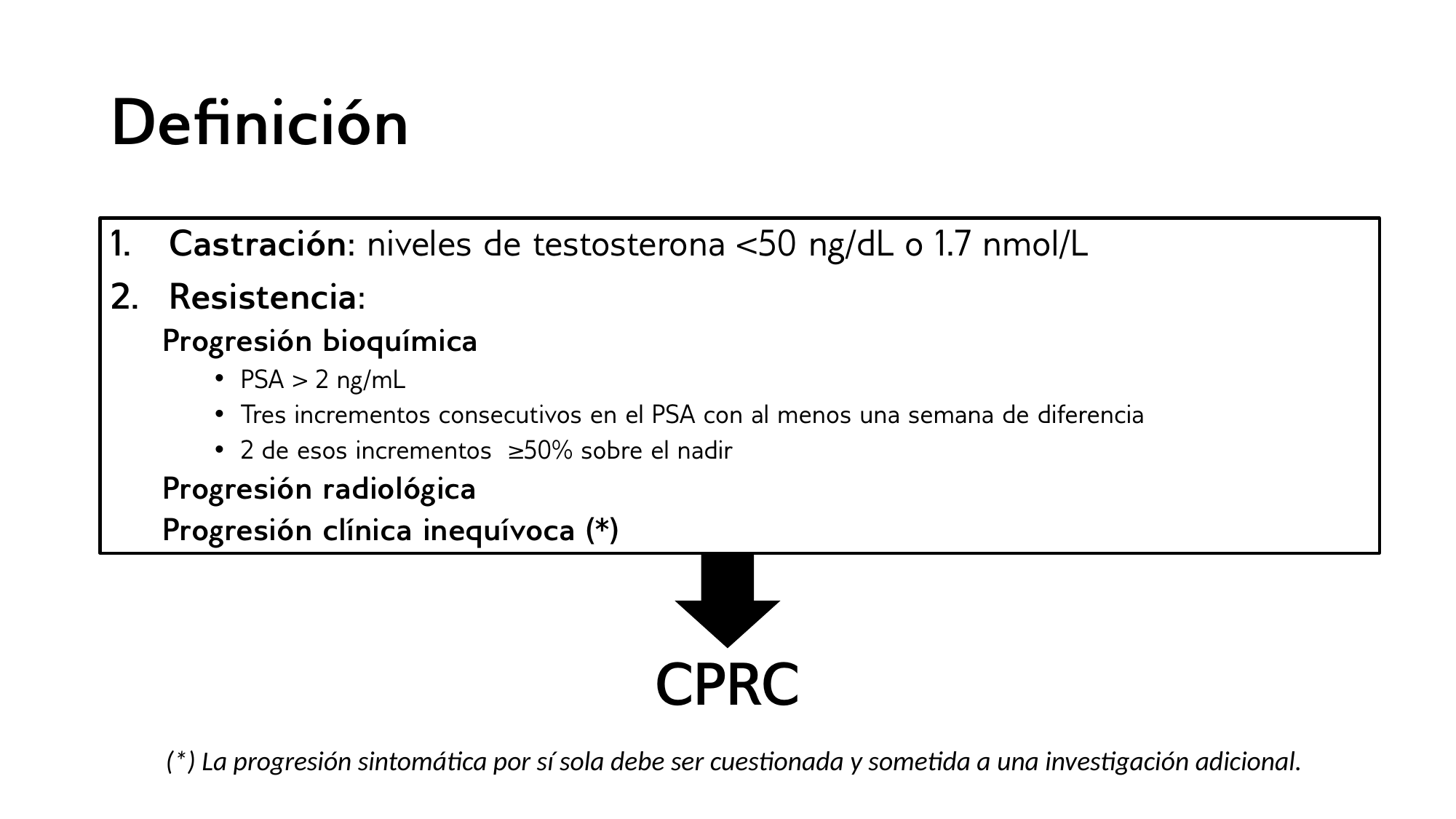

# Definición
Castración: niveles de testosterona <50 ng/dL o 1.7 nmol/L
Resistencia:
Progresión bioquímica
PSA > 2 ng/mL
Tres incrementos consecutivos en el PSA con al menos una semana de diferencia
2 de esos incrementos  ≥50% sobre el nadir
Progresión radiológica
Progresión clínica inequívoca (*)

CPRC
(*) La progresión sintomática por sí sola debe ser cuestionada y sometida a una investigación adicional.